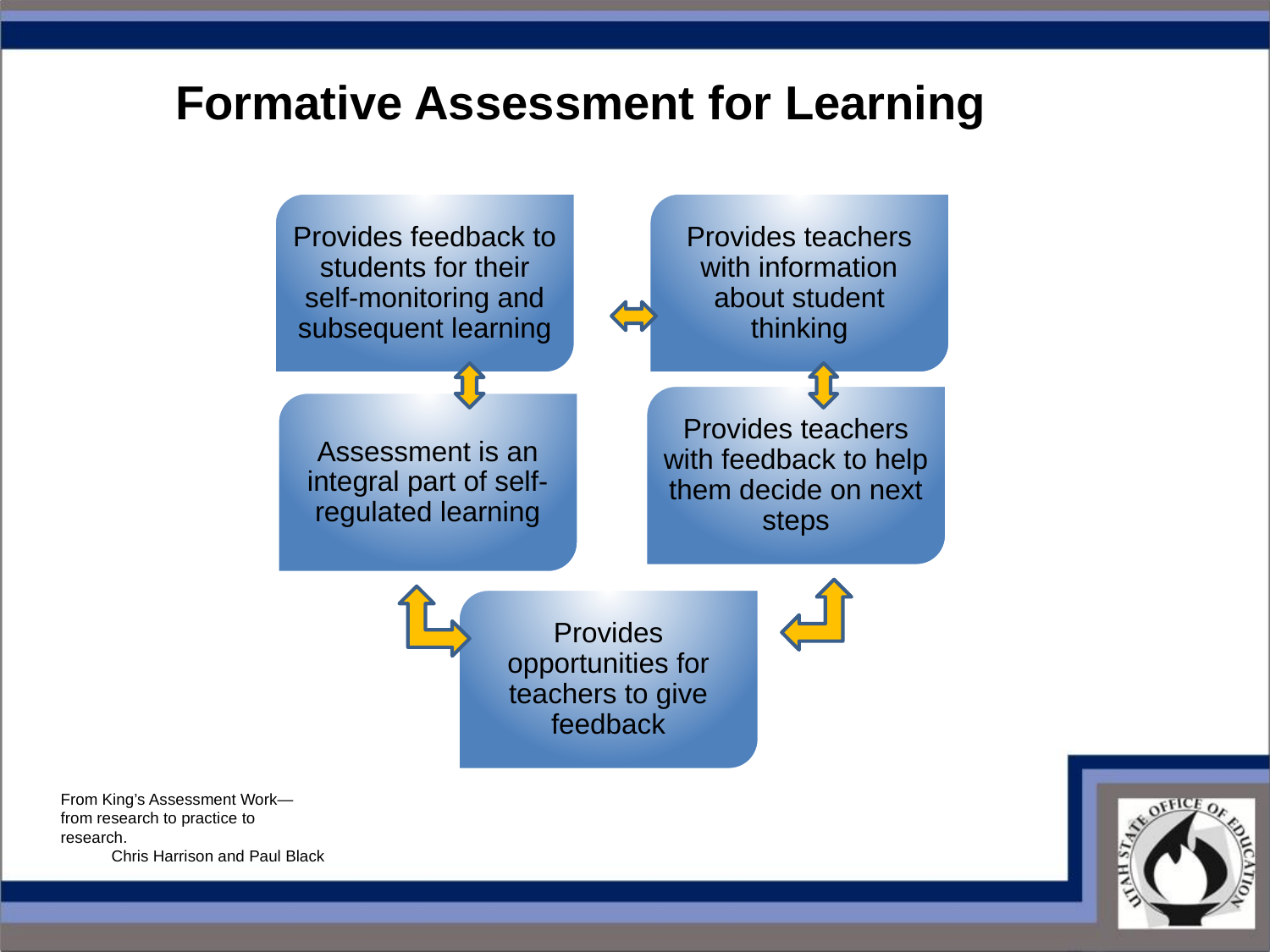

Formative Assessment for Learning
Provides feedback to students for their self-monitoring and subsequent learning
Provides teachers with information about student thinking
Assessment is an integral part of self-regulated learning
Provides teachers with feedback to help them decide on next steps
Provides opportunities for teachers to give feedback

From King’s Assessment Work—from research to practice to research.
Chris Harrison and Paul Black